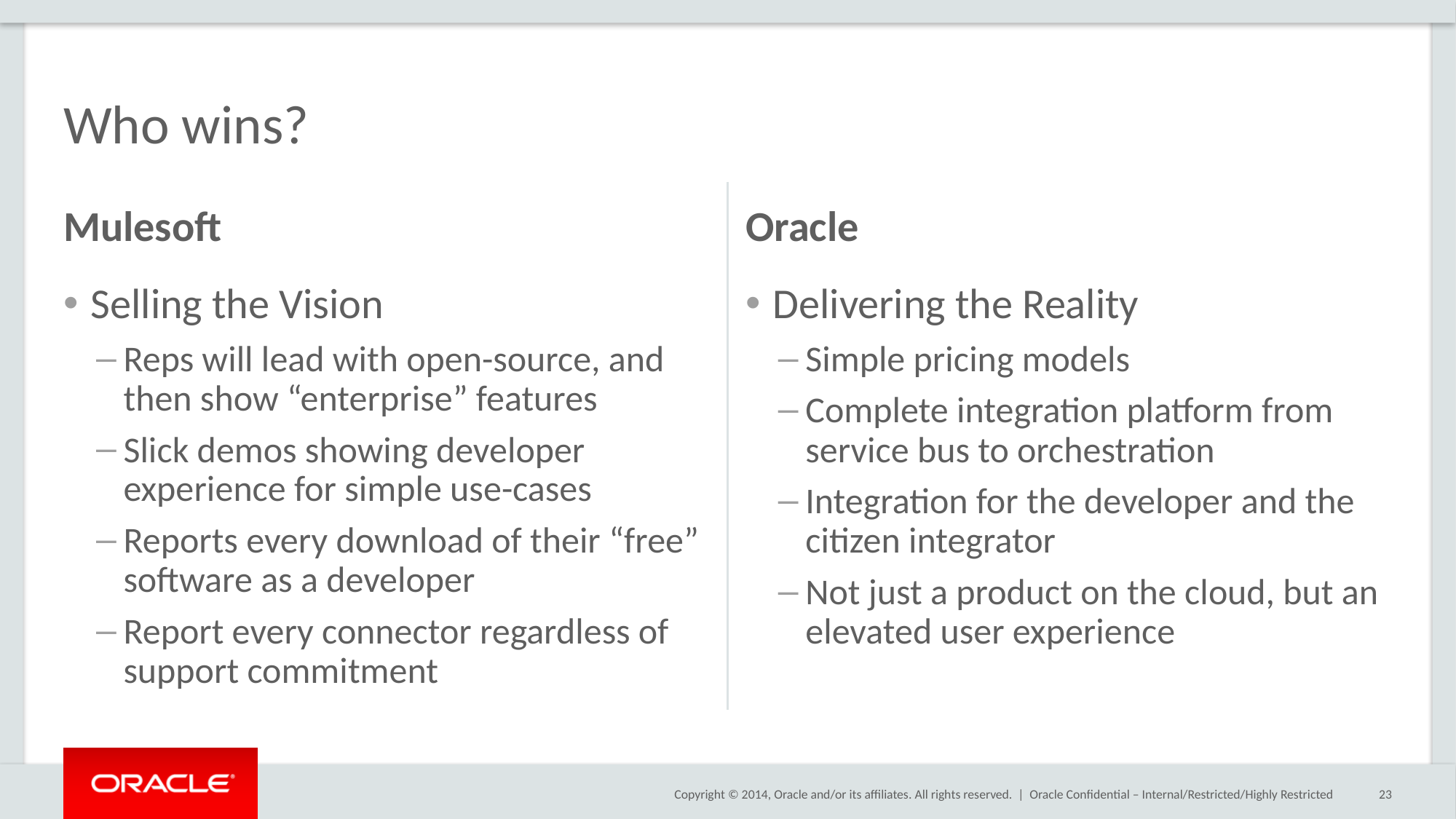

# Who wins?
Mulesoft
Oracle
Selling the Vision
Reps will lead with open-source, and then show “enterprise” features
Slick demos showing developer experience for simple use-cases
Reports every download of their “free” software as a developer
Report every connector regardless of support commitment
Delivering the Reality
Simple pricing models
Complete integration platform from service bus to orchestration
Integration for the developer and the citizen integrator
Not just a product on the cloud, but an elevated user experience

Oracle Confidential – Internal/Restricted/Highly Restricted
23